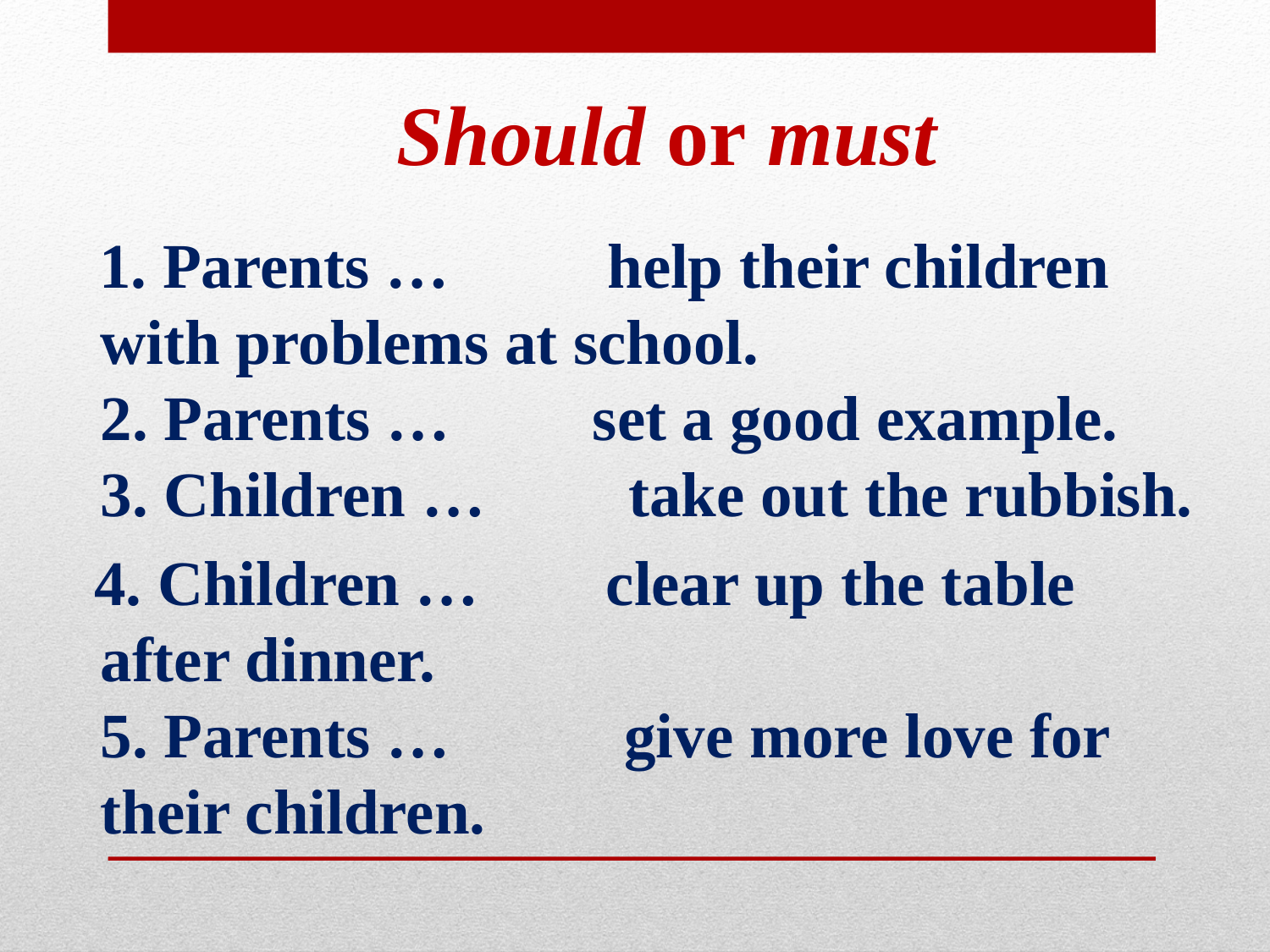

# Should or must
   1. Parents …          help their children with problems at school.
2. Parents …         set a good example.
3. Children …         take out the rubbish.
  4. Children …        clear up the table after dinner.
5. Parents …           give more love for their children.